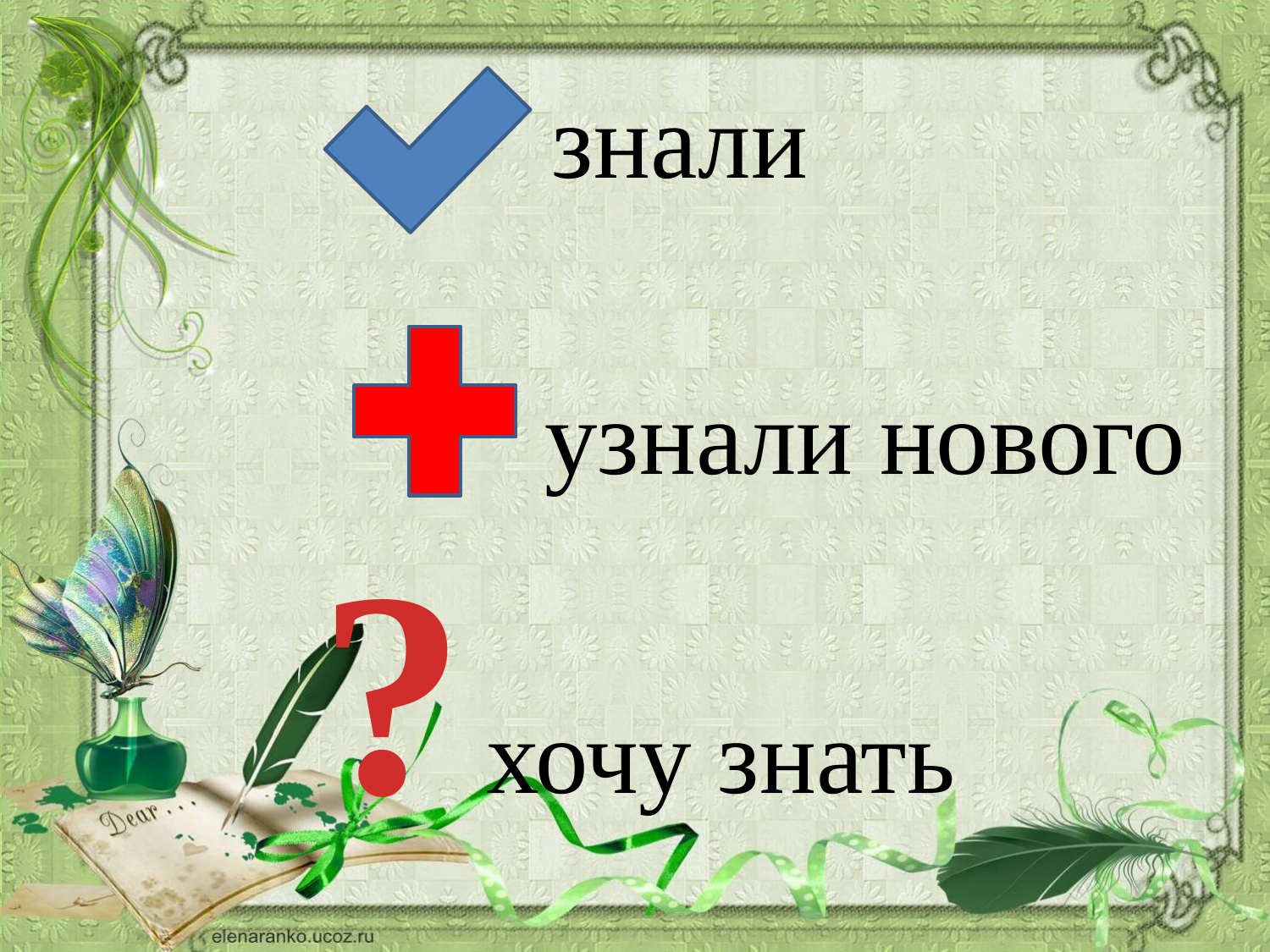

знали

              узнали нового
#

? хочу знать